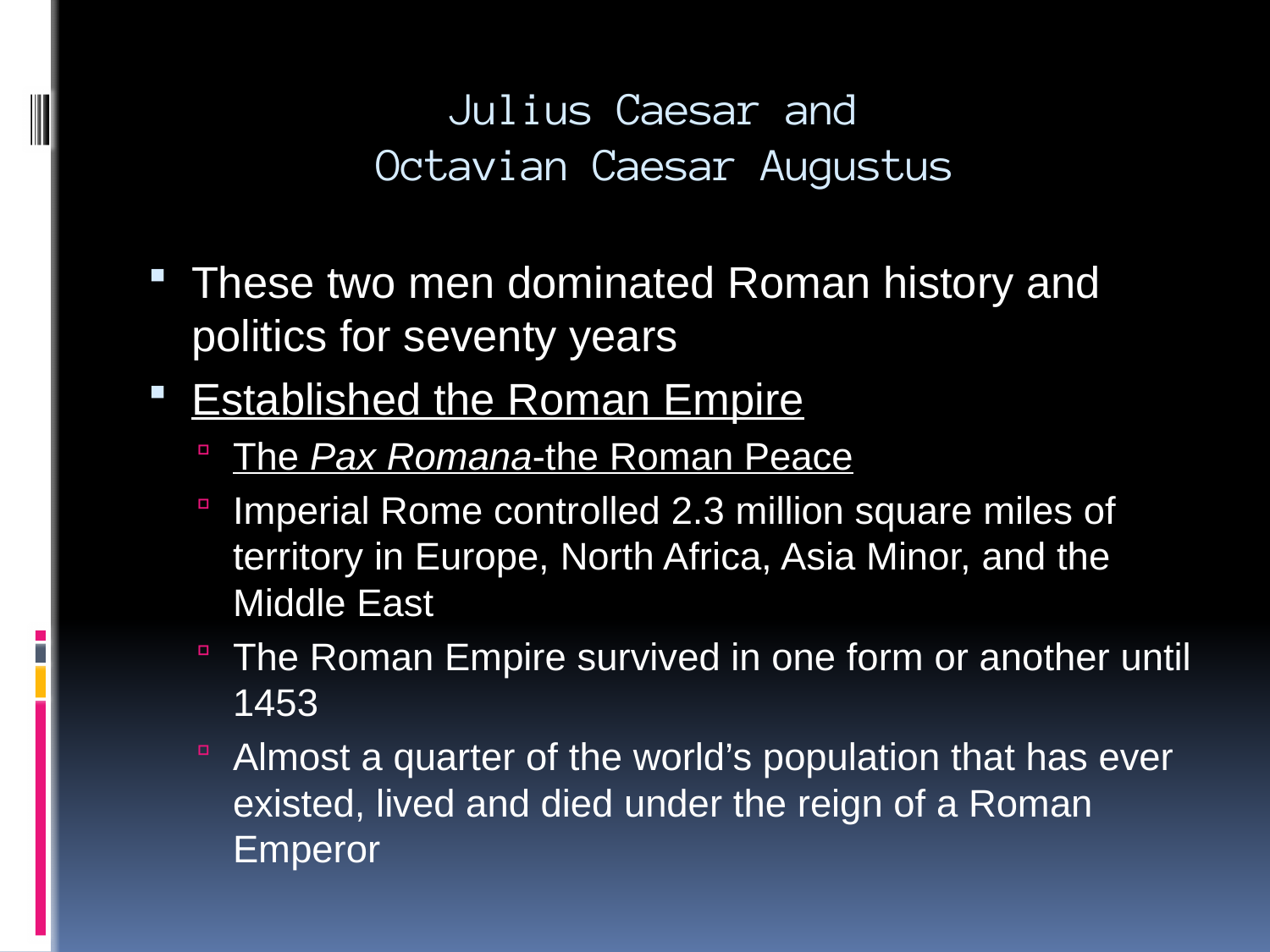

# Julius Caesar and Octavian Caesar Augustus
These two men dominated Roman history and politics for seventy years
Established the Roman Empire
The Pax Romana-the Roman Peace
Imperial Rome controlled 2.3 million square miles of territory in Europe, North Africa, Asia Minor, and the Middle East
The Roman Empire survived in one form or another until 1453
Almost a quarter of the world’s population that has ever existed, lived and died under the reign of a Roman Emperor